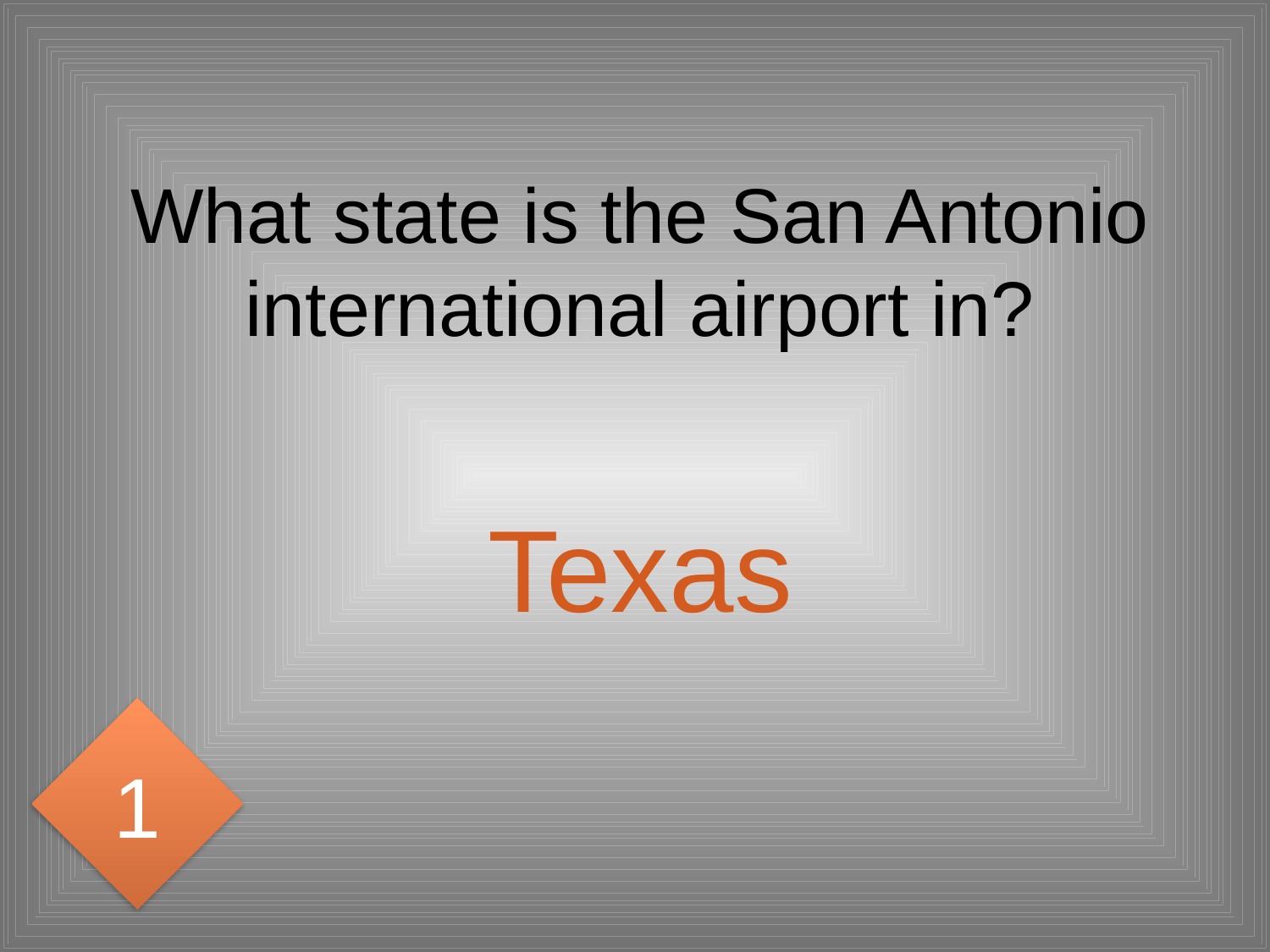

# What state is the San Antonio international airport in?
Texas
1